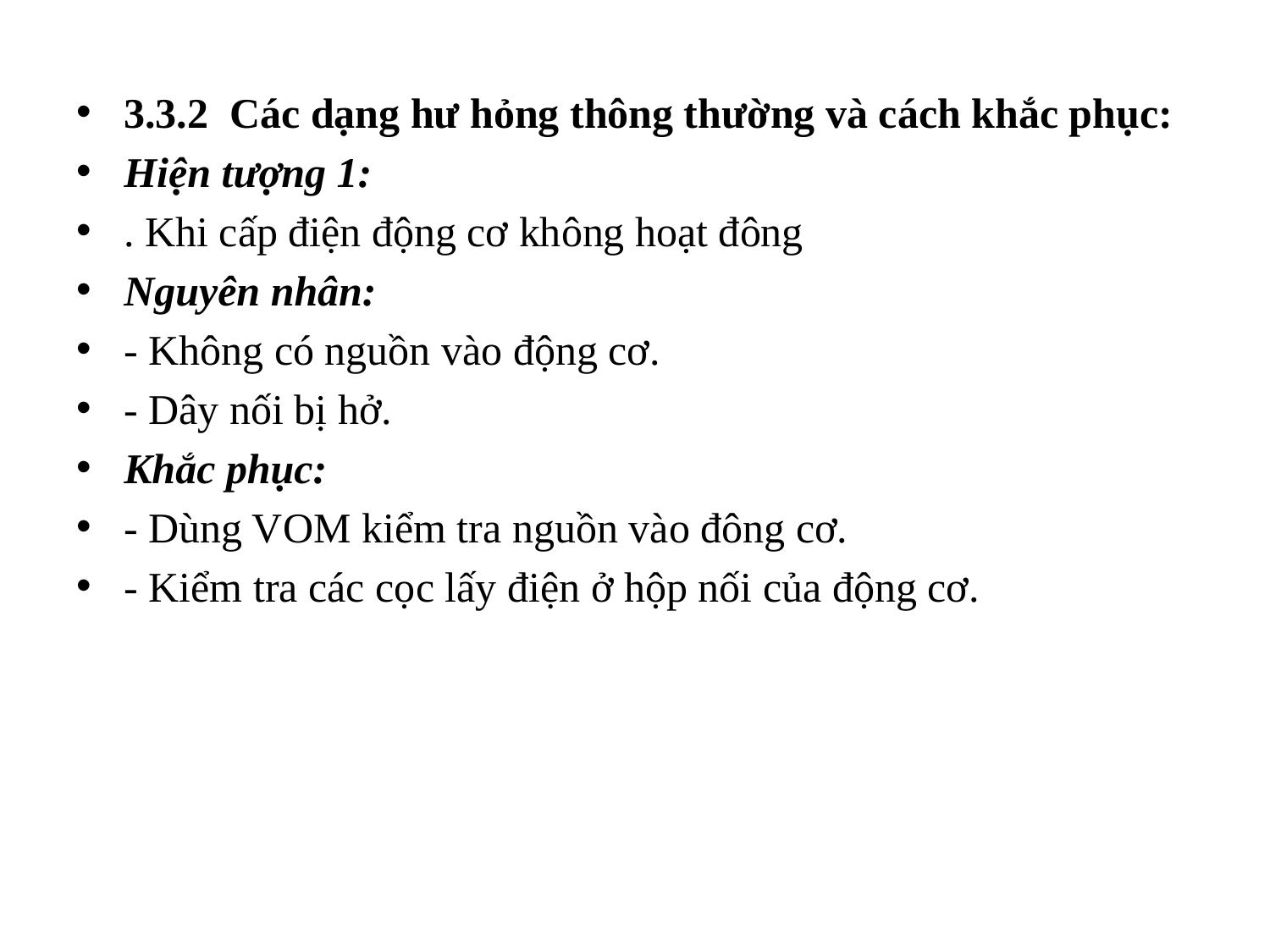

3.3.2  Các dạng hư hỏng thông thường và cách khắc phục:
Hiện tượng 1:
. Khi cấp điện động cơ không hoạt đông
Nguyên nhân:
- Không có nguồn vào động cơ.
- Dây nối bị hở.
Khắc phục:
- Dùng VOM kiểm tra nguồn vào đông cơ.
- Kiểm tra các cọc lấy điện ở hộp nối của động cơ.